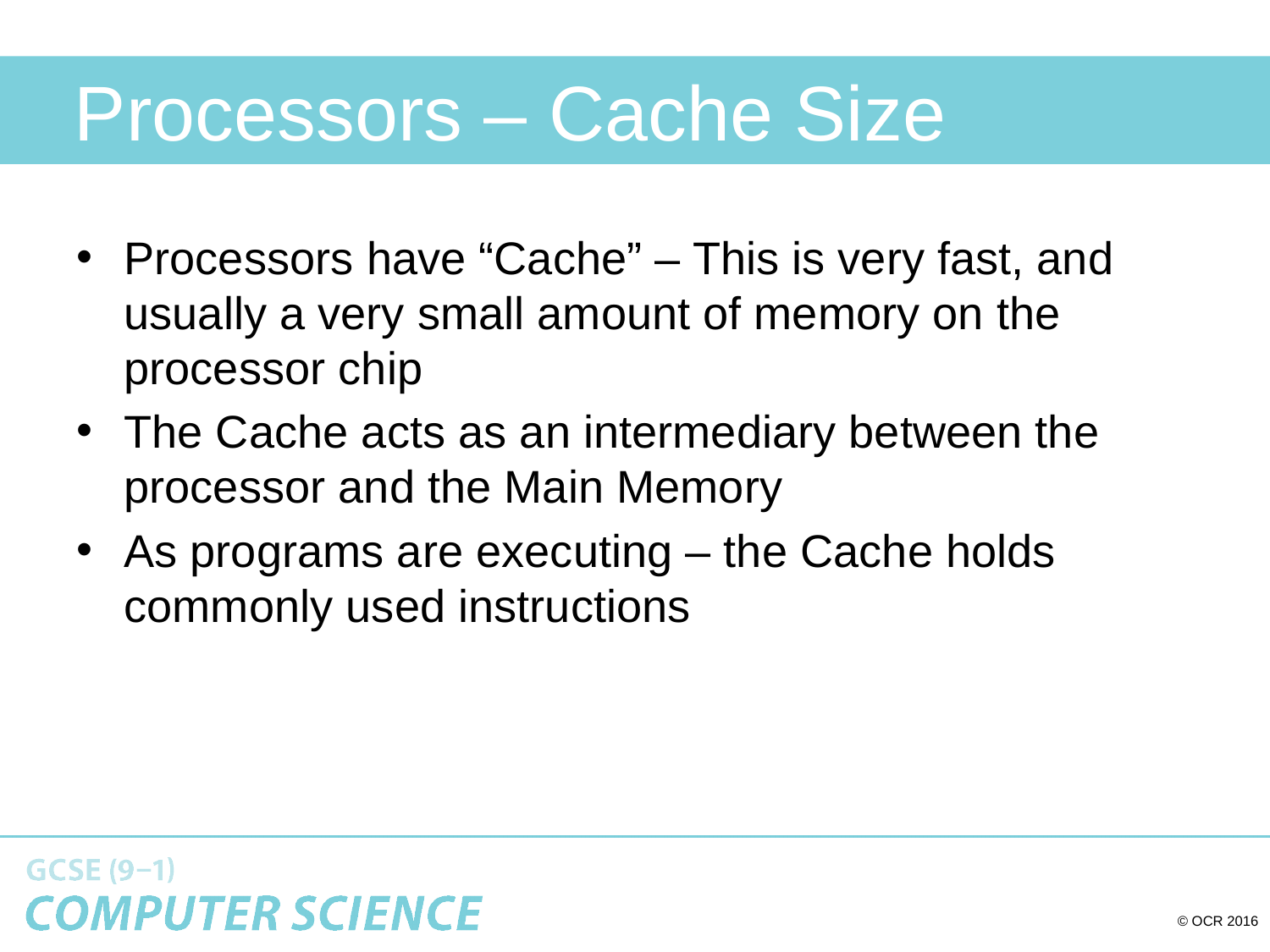

# Processors – Cache Size
Processors have “Cache” – This is very fast, and usually a very small amount of memory on the processor chip
The Cache acts as an intermediary between the processor and the Main Memory
As programs are executing – the Cache holds commonly used instructions